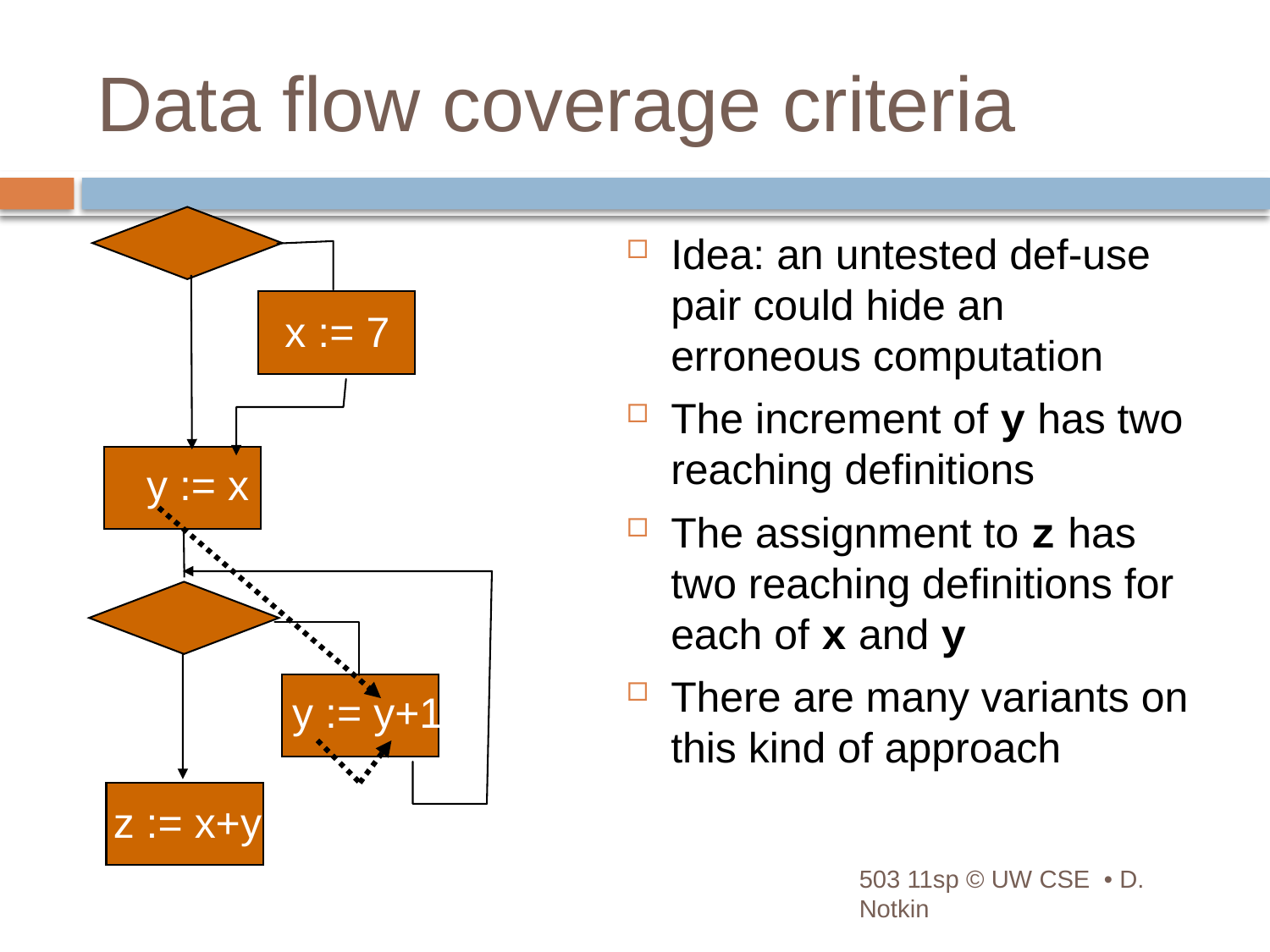

# Data flow coverage criteria

Idea: an untested def-use pair could hide an erroneous computation
The increment of y has two reaching definitions
The assignment to z has two reaching definitions for each of x and y
There are many variants on this kind of approach

x := 7

y := x

y := y+1

z := x+y
503 11sp © UW CSE  • D. Notkin
26